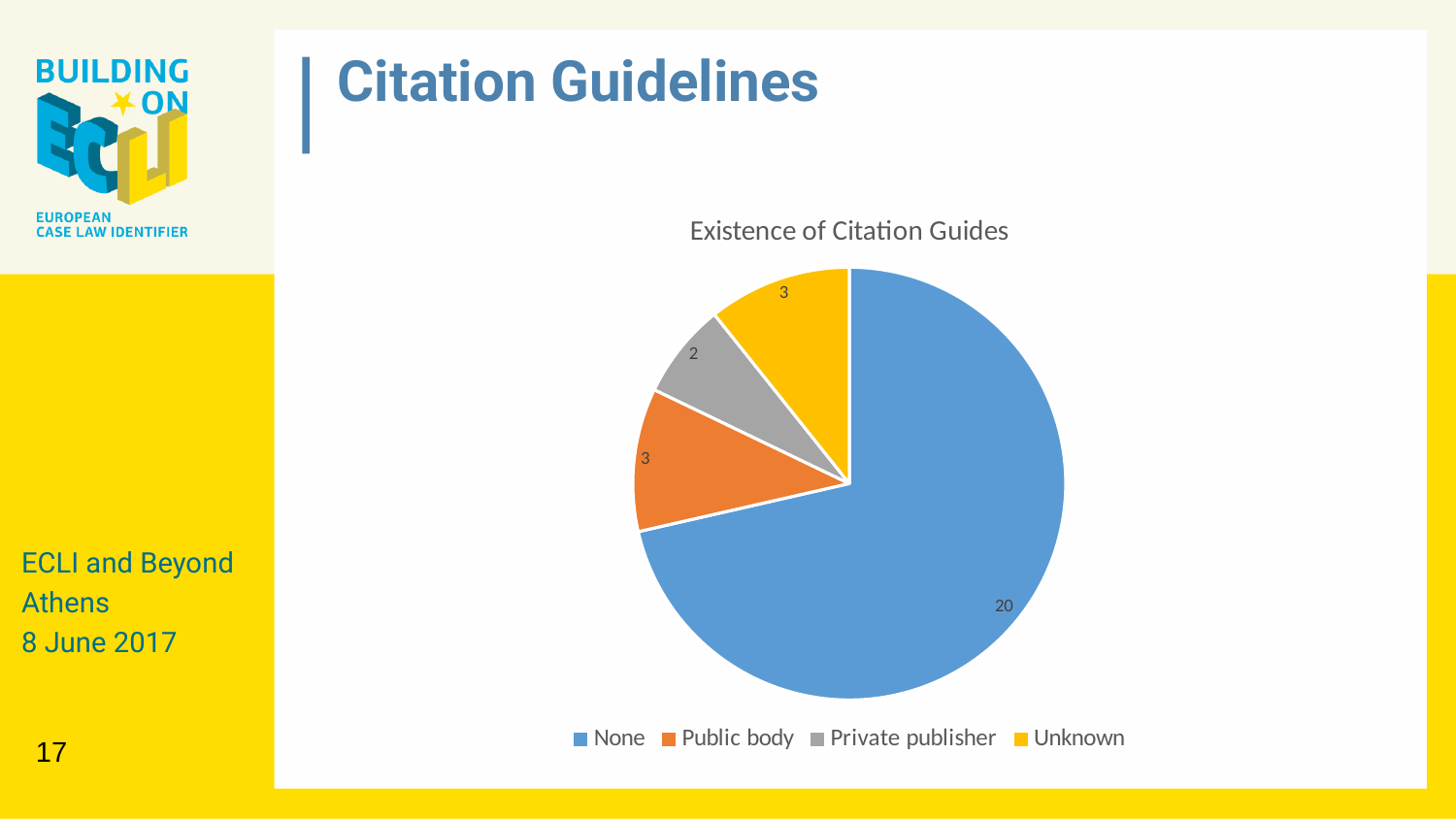

Citation Guidelines

### Chart: Existence of Citation Guides

| Category |  |
|---|---|
| None | 20.0 |
| Public body | 3.0 |
| Private publisher | 2.0 |
| Unknown | 3.0 |
ECLI and Beyond
Athens
8 June 2017
17